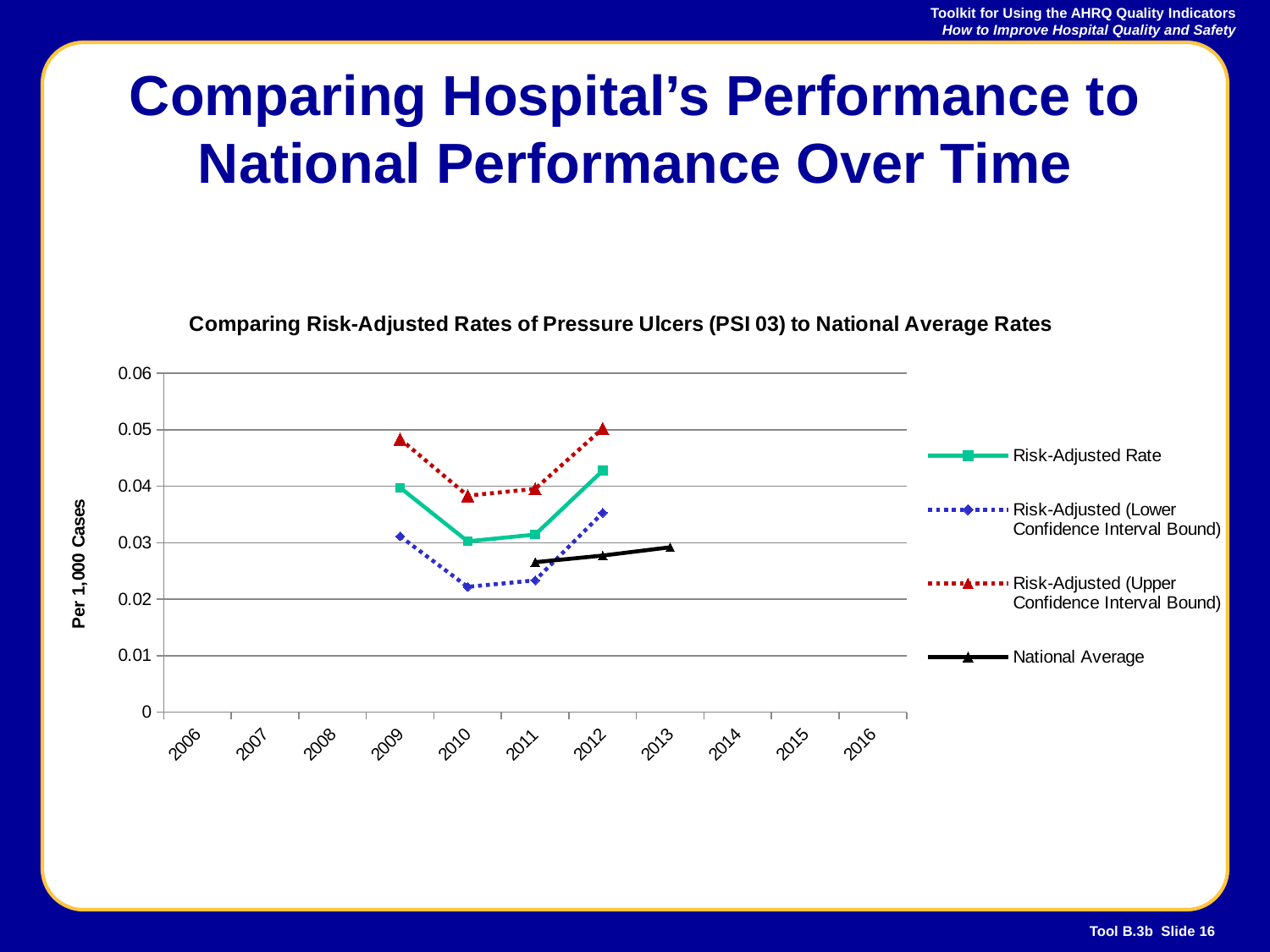

Comparing Hospital’s Performance to National Performance Over Time

### Chart: Comparing Risk-Adjusted Rates of Pressure Ulcers (PSI 03) to National Average Rates

| Category | Risk-Adjusted Rate | Risk-Adjusted (Lower Confidence Interval Bound) | Risk-Adjusted (Upper Confidence Interval Bound) | National Average |
|---|---|---|---|---|
| 2006 | None | None | None | None |
| 2007 | None | None | None | None |
| 2008 | None | None | None | None |
| 2009 | 0.0397357 | 0.0311275 | 0.0483439 | None |
| 2010 | 0.0302422 | 0.0221701 | 0.0383142 | None |
| 2011 | 0.031429 | 0.023324 | 0.039534 | 0.02653 |
| 2012 | 0.042752 | 0.03529 | 0.050213 | 0.02771 |
| 2013 | None | None | None | 0.02918 |
| 2014 | None | None | None | None |
| 2015 | None | None | None | None |
| 2016 | None | None | None | None |